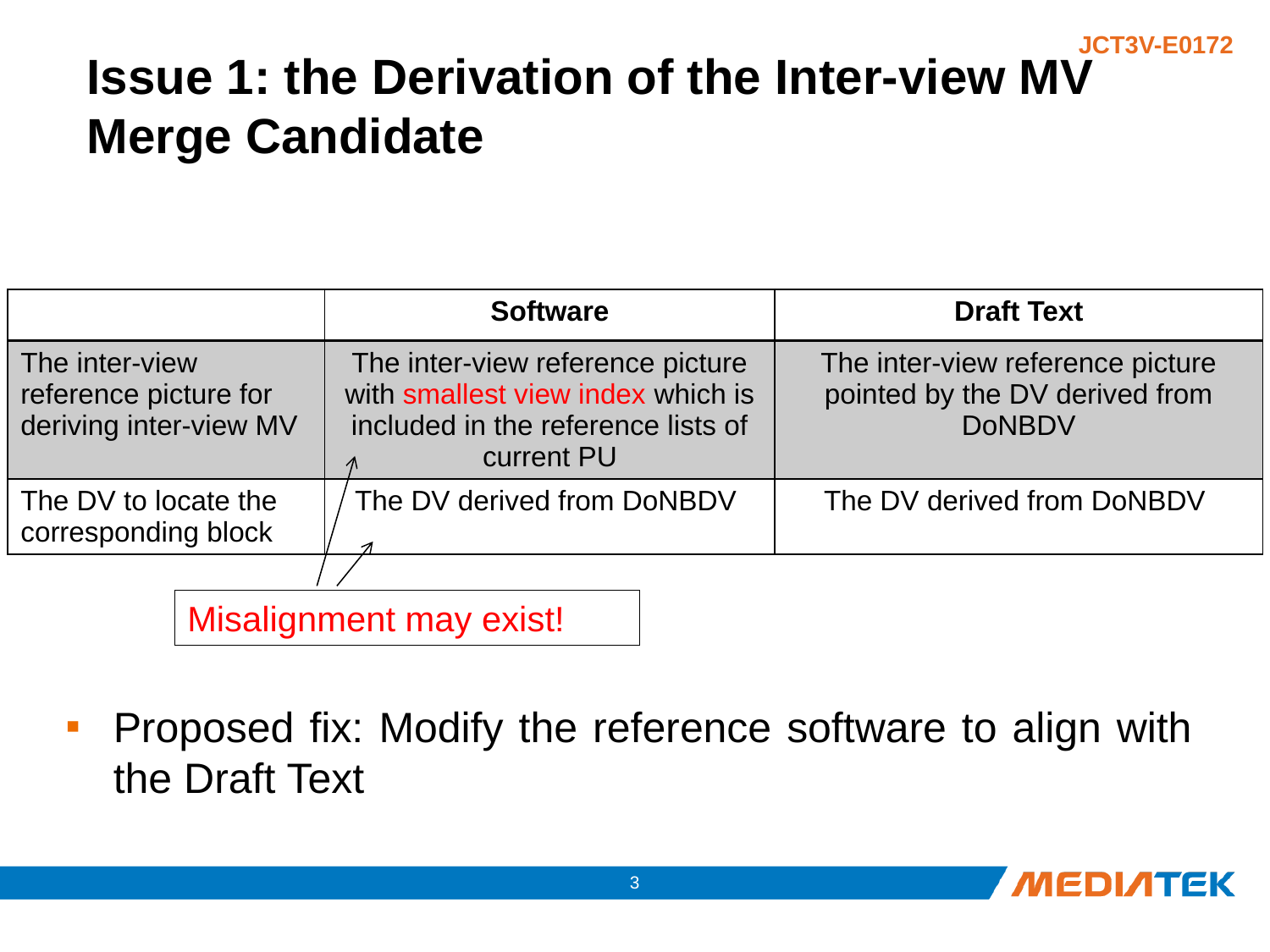

# Issue 1: the Derivation of the Inter-view MV Merge Candidate

Proposed fix: Modify the reference software to align with the Draft Text

|  | Software | Draft Text |
| --- | --- | --- |
| The inter-view reference picture for deriving inter-view MV | The inter-view reference picture with smallest view index which is included in the reference lists of current PU | The inter-view reference picture pointed by the DV derived from DoNBDV |
| The DV to locate the corresponding block | The DV derived from DoNBDV | The DV derived from DoNBDV |
Misalignment may exist!
3